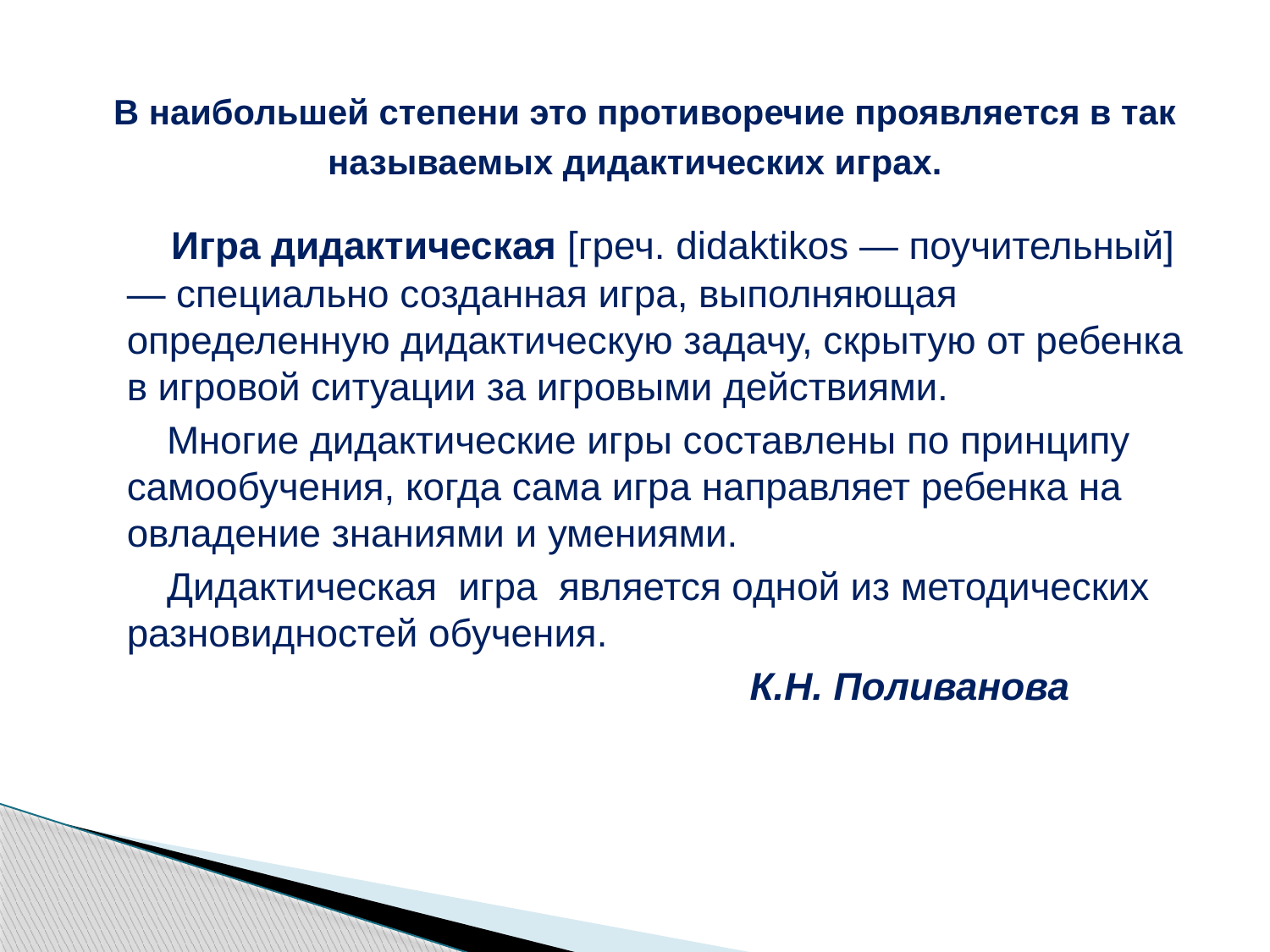

# В наибольшей степени это противоречие проявляется в так называемых дидактических играх.
      Игра дидактическая [греч. didaktikos — поучительный] — специально созданная игра, выполняющая определенную дидактическую задачу, скрытую от ребенка в игровой ситуации за игровыми действиями.
       Многие дидактические игры составлены по принципу самообучения, когда сама игра направляет ребенка на овладение знаниями и умениями.
       Дидактическая  игра  является одной из методических разновидностей обучения.
                                                             К.Н. Поливанова